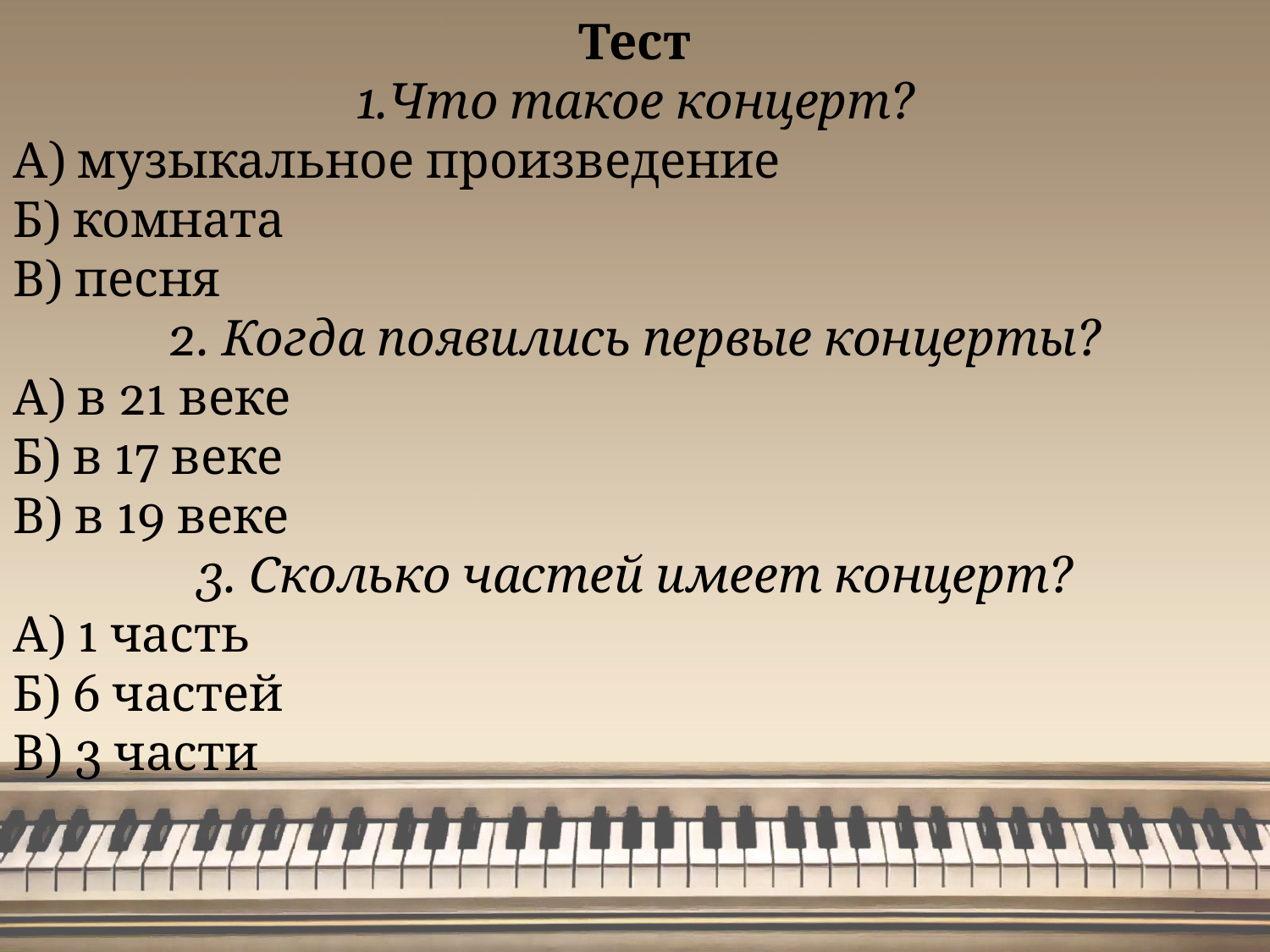

Тест
1.Что такое концерт?
А) музыкальное произведение
Б) комната
В) песня
2. Когда появились первые концерты?
А) в 21 веке
Б) в 17 веке
В) в 19 веке
3. Сколько частей имеет концерт?
А) 1 часть
Б) 6 частей
В) 3 части